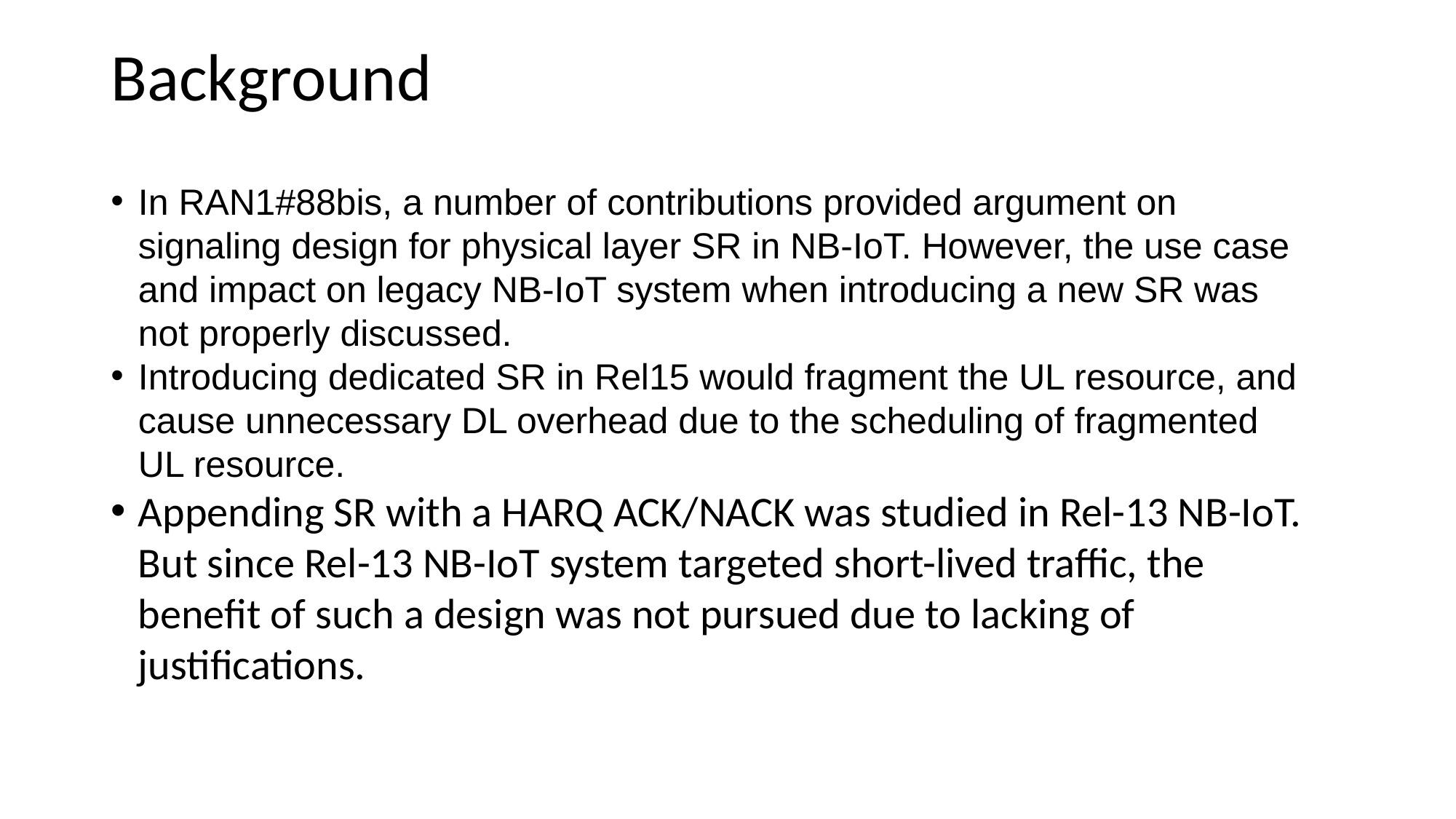

# Background
In RAN1#88bis, a number of contributions provided argument on signaling design for physical layer SR in NB-IoT. However, the use case and impact on legacy NB-IoT system when introducing a new SR was not properly discussed.
Introducing dedicated SR in Rel15 would fragment the UL resource, and cause unnecessary DL overhead due to the scheduling of fragmented UL resource.
Appending SR with a HARQ ACK/NACK was studied in Rel-13 NB-IoT. But since Rel-13 NB-IoT system targeted short-lived traffic, the benefit of such a design was not pursued due to lacking of justifications.